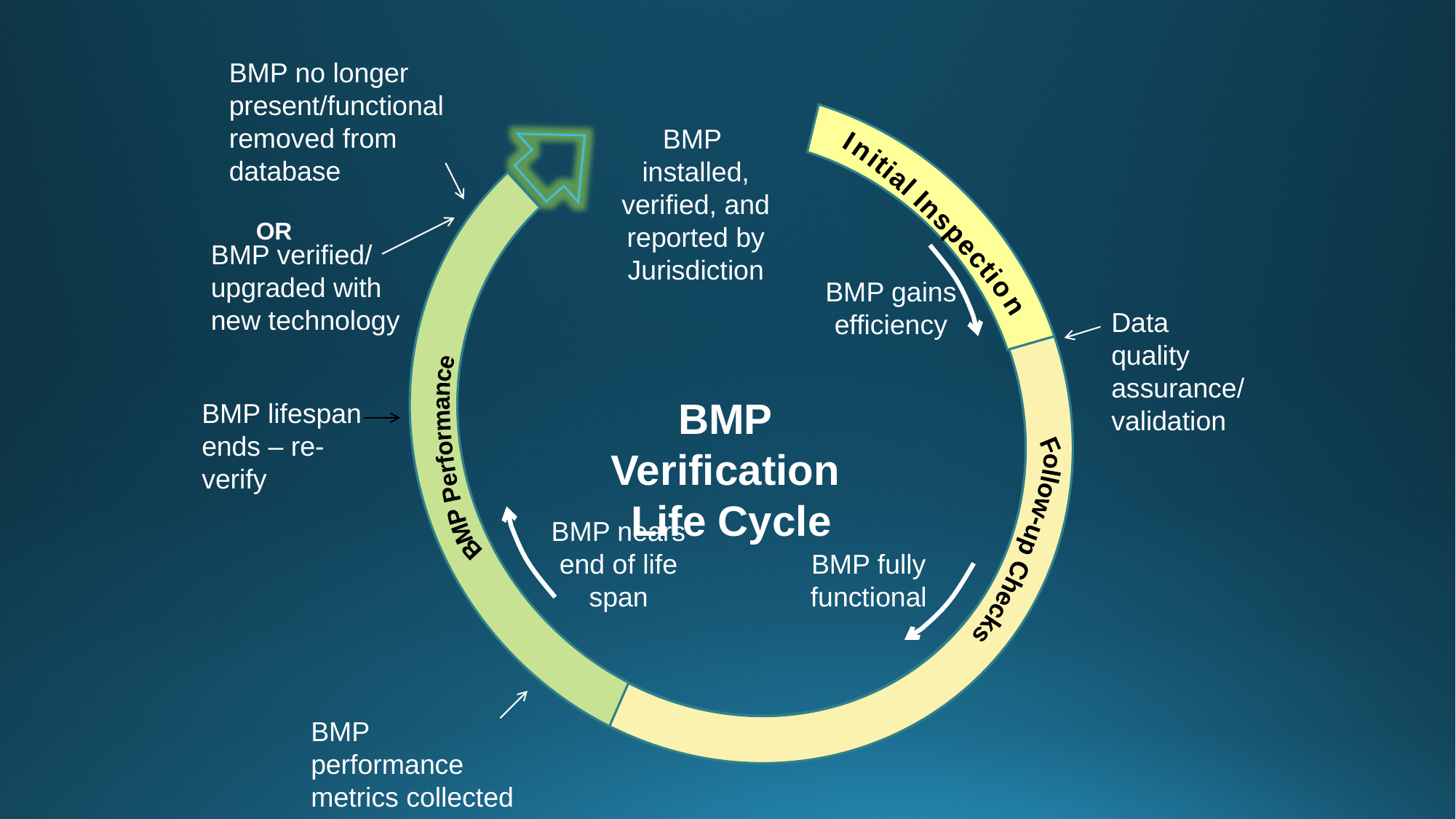

BMP no longer present/functional  removed from database

    OR

Initial Inspection

BMP Performance

 Follow-up Checks

BMP
installed,
verified, and reported by Jurisdiction
BMP verified/
upgraded with new technology
BMP gains efficiency
Data quality assurance/ validation
BMP lifespan ends – re-verify
BMP nears end of life span
BMP fully functional
BMP performance metrics collected
BMP Verification
 Life Cycle